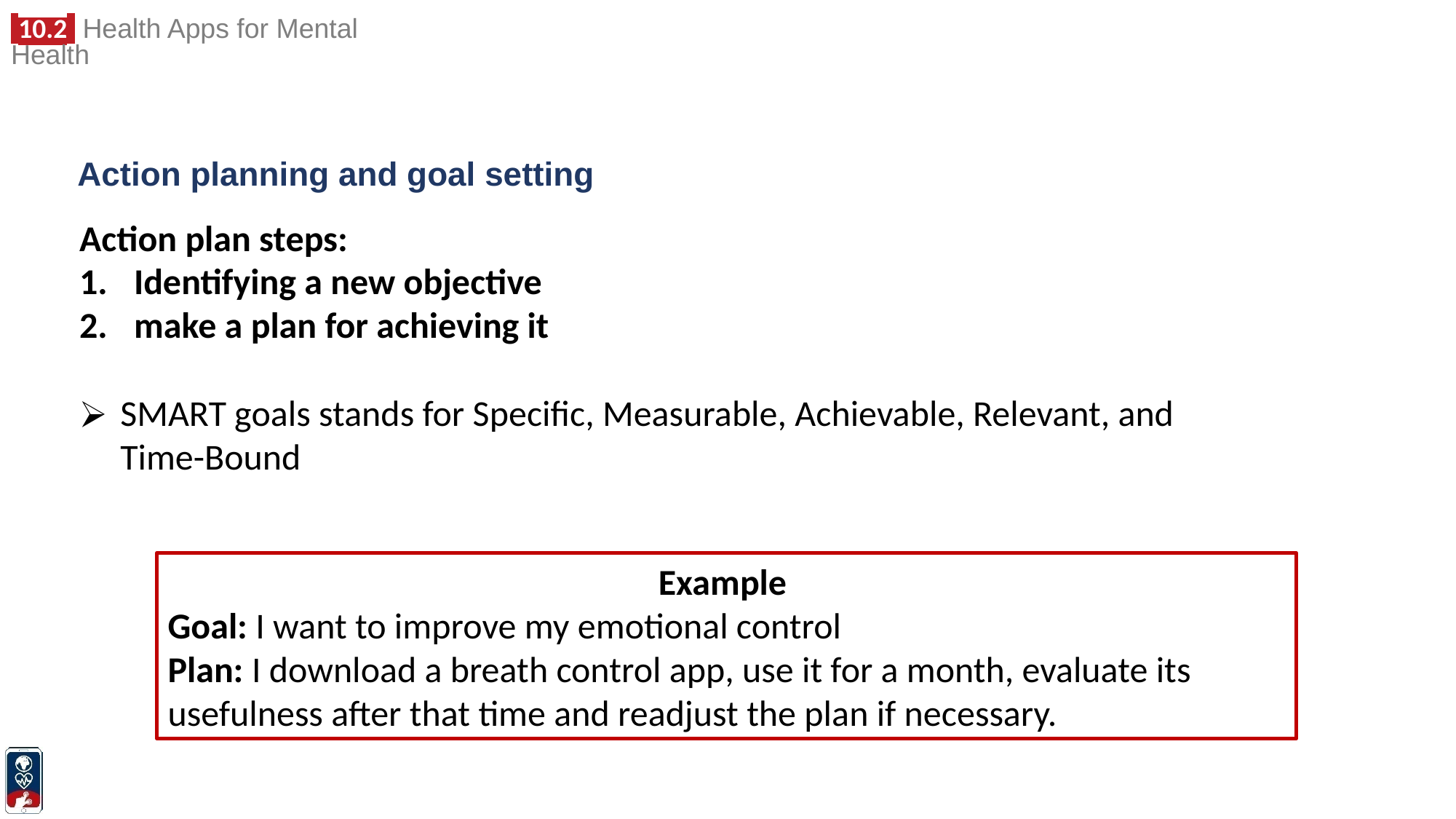

# Action planning and goal setting
Action plan steps:
Identifying a new objective
make a plan for achieving it

SMART goals stands for Specific, Measurable, Achievable, Relevant, and Time-Bound
Example
Goal: I want to improve my emotional control
Plan: I download a breath control app, use it for a month, evaluate its usefulness after that time and readjust the plan if necessary.